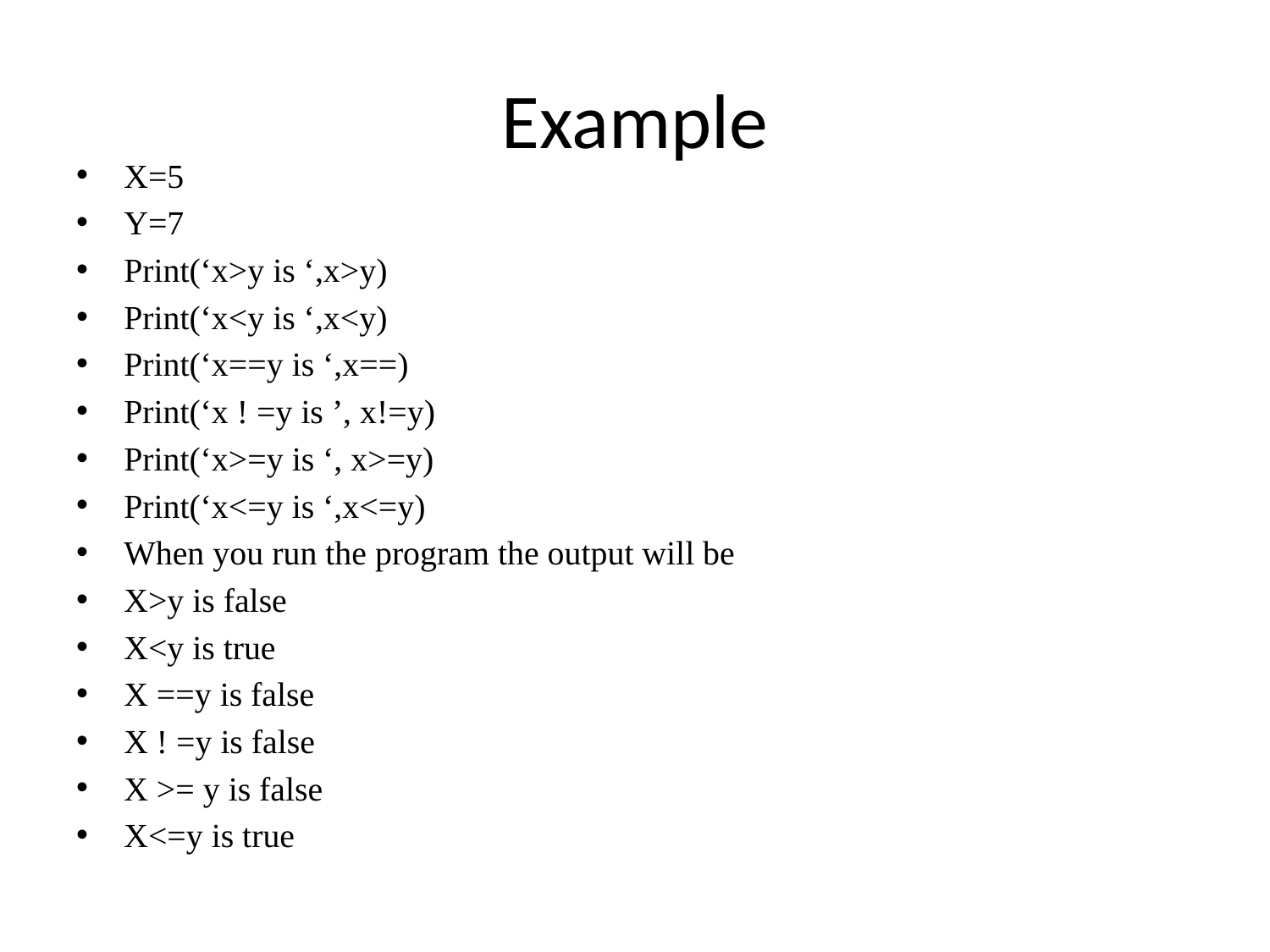

# Example
X=5
Y=7
Print(‘x>y is ‘,x>y)
Print(‘x<y is ‘,x<y)
Print(‘x==y is ‘,x==)
Print(‘x ! =y is ’, x!=y)
Print(‘x>=y is ‘, x>=y)
Print(‘x<=y is ‘,x<=y)
When you run the program the output will be
X>y is false
X<y is true
X ==y is false
X ! =y is false
X >= y is false
X<=y is true